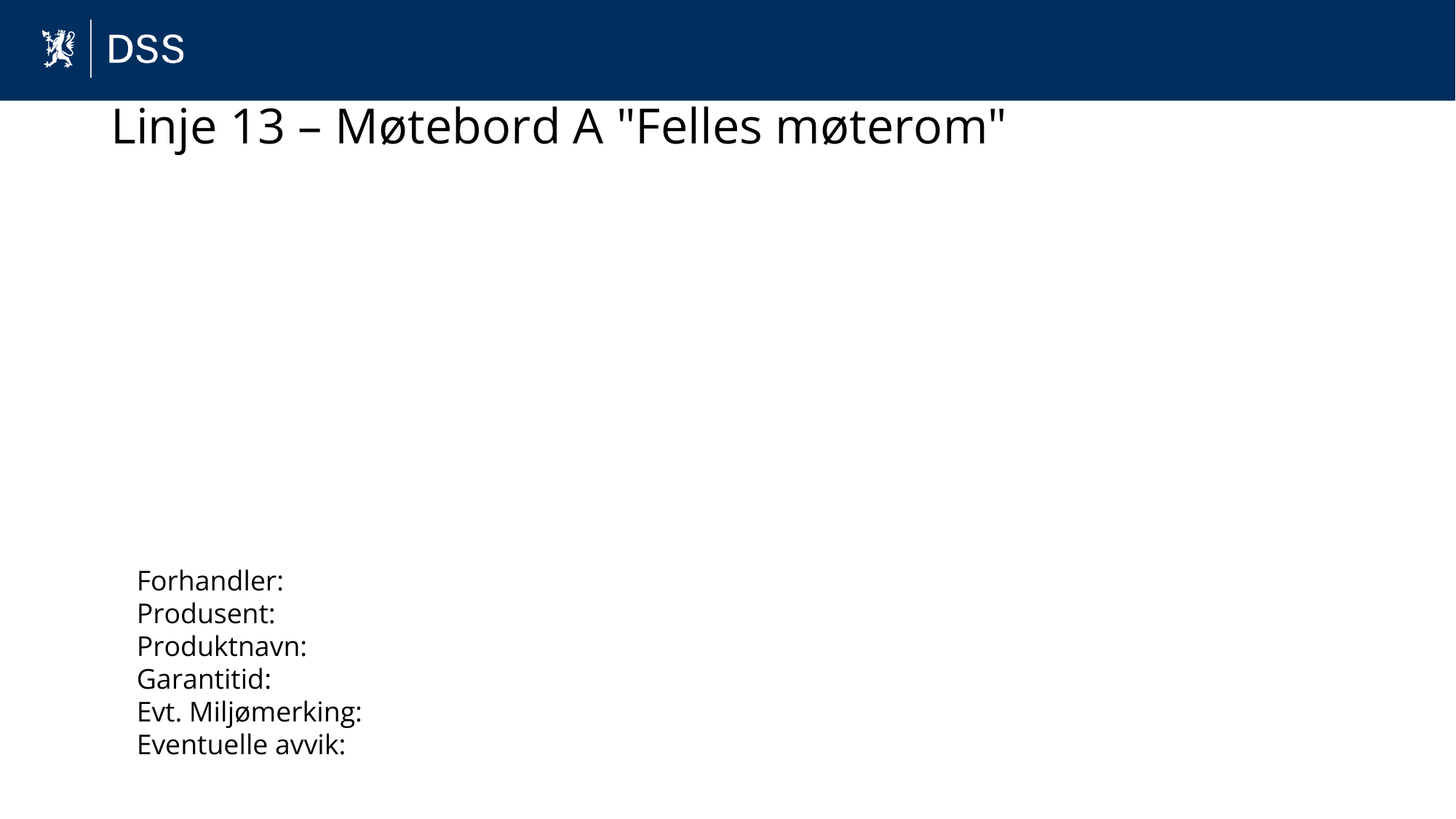

# Linje 13 – Møtebord A "Felles møterom"
Forhandler:
Produsent:
Produktnavn:
Garantitid:
Evt. Miljømerking:
Eventuelle avvik: